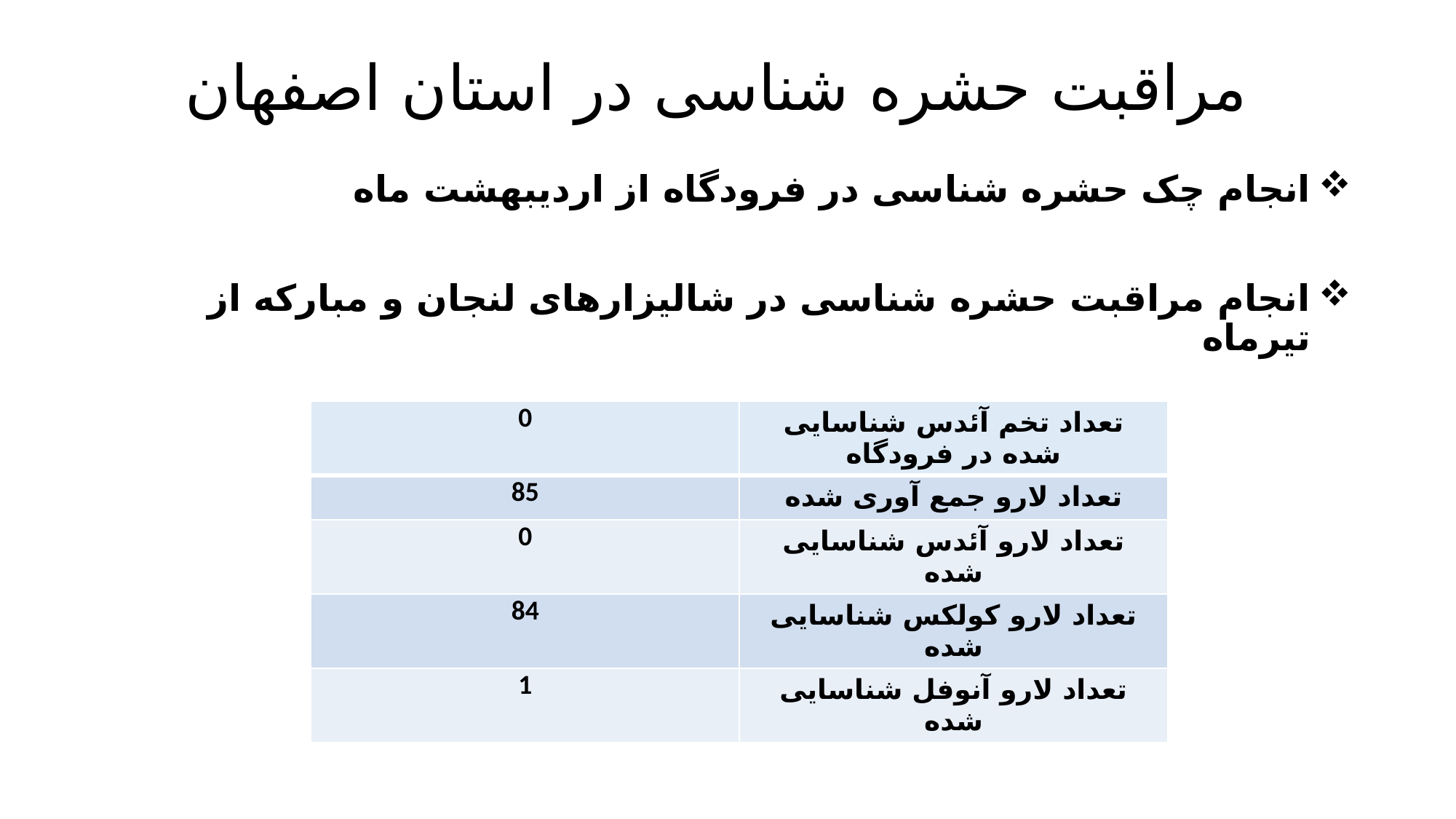

# مراقبت حشره شناسی در استان اصفهان
انجام چک حشره شناسی در فرودگاه از اردیبهشت ماه

انجام مراقبت حشره شناسی در شالیزارهای لنجان و مبارکه از تیرماه

| 0 | تعداد تخم آئدس شناسایی شده در فرودگاه |
| --- | --- |
| 85 | تعداد لارو جمع آوری شده |
| 0 | تعداد لارو آئدس شناسایی شده |
| 84 | تعداد لارو کولکس شناسایی شده |
| 1 | تعداد لارو آنوفل شناسایی شده |